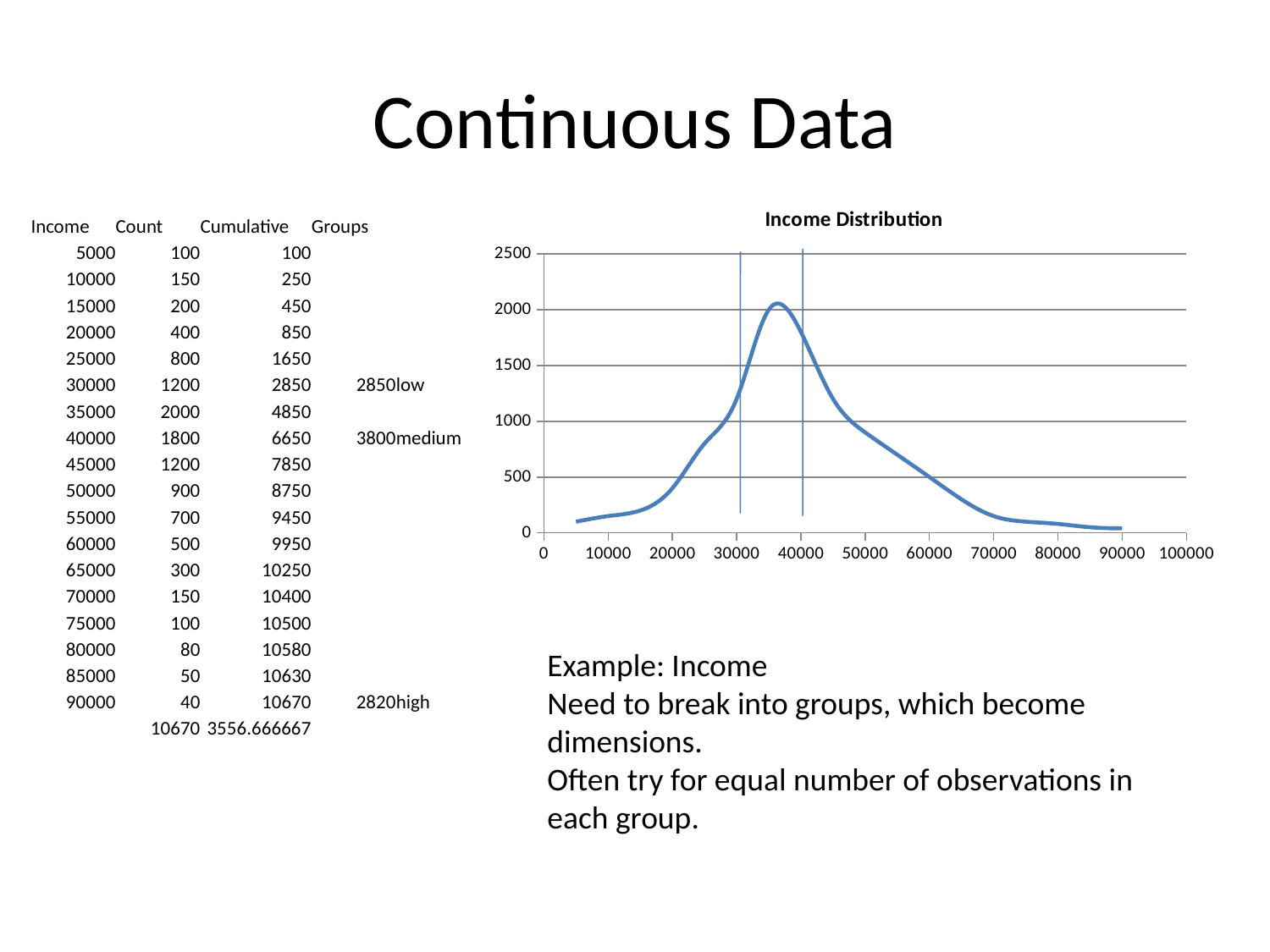

# Continuous Data

### Chart: Income Distribution

| Category | Count |
|---|---|
| Income | Count | Cumulative | Groups |  |
| --- | --- | --- | --- | --- |
| 5000 | 100 | 100 |  |  |
| 10000 | 150 | 250 |  |  |
| 15000 | 200 | 450 |  |  |
| 20000 | 400 | 850 |  |  |
| 25000 | 800 | 1650 |  |  |
| 30000 | 1200 | 2850 | 2850 | low |
| 35000 | 2000 | 4850 |  |  |
| 40000 | 1800 | 6650 | 3800 | medium |
| 45000 | 1200 | 7850 |  |  |
| 50000 | 900 | 8750 |  |  |
| 55000 | 700 | 9450 |  |  |
| 60000 | 500 | 9950 |  |  |
| 65000 | 300 | 10250 |  |  |
| 70000 | 150 | 10400 |  |  |
| 75000 | 100 | 10500 |  |  |
| 80000 | 80 | 10580 |  |  |
| 85000 | 50 | 10630 |  |  |
| 90000 | 40 | 10670 | 2820 | high |
|  | 10670 | 3556.666667 |  |  |
Example: Income
Need to break into groups, which become dimensions.
Often try for equal number of observations in each group.